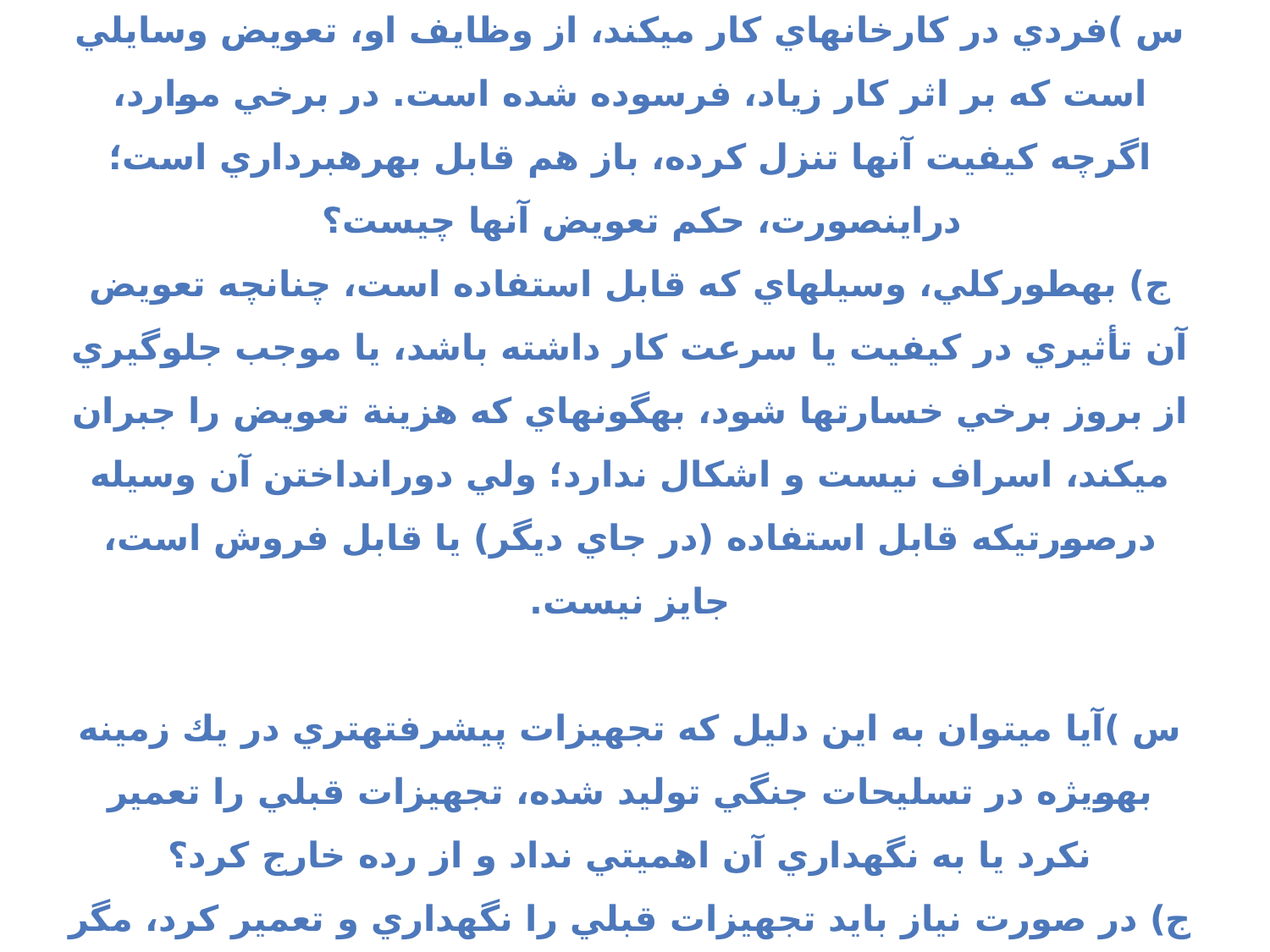

نگهداری،تعمیر،بازسازی ونوسازی
س )فردي در كارخانهاي كار ميكند، از وظايف او، تعويض وسايلي است كه بر اثر كار زياد، فرسوده شده است. در برخي موارد، اگرچه كيفيت آنها تنزل كرده، باز هم قابل بهرهبرداري است؛ دراينصورت، حکم تعويض آنها چیست؟
ج) بهطوركلي، وسيلهاي كه قابل استفاده است، چنانچه تعويض آن تأثيري در كيفيت يا سرعت كار داشته باشد، يا موجب جلوگيري از بروز برخي خسارتها شود، بهگونهاي كه هزينة تعويض را جبران ميكند، اسراف نيست و اشكال ندارد؛ ولي دورانداختن آن وسيله درصورتيكه قابل استفاده (در جاي ديگر) يا قابل فروش است، جايز نيست.

س )آيا ميتوان به اين دليل كه تجهيزات پيشرفتهتري در يك زمينه بهويژه در تسليحات جنگي توليد شده، تجهيزات قبلي را تعمير نكرد يا به نگهداري آن اهميتي نداد و از رده خارج كرد؟
ج) در صورت نياز بايد تجهيزات قبلي را نگهداري و تعمير كرد، مگر اينكه شرايط اقتضا كند از رده خارج شود كه دراينصورت بايد به بهترين وجه در جايي ديگر از آن بهرهبرداري كرد.